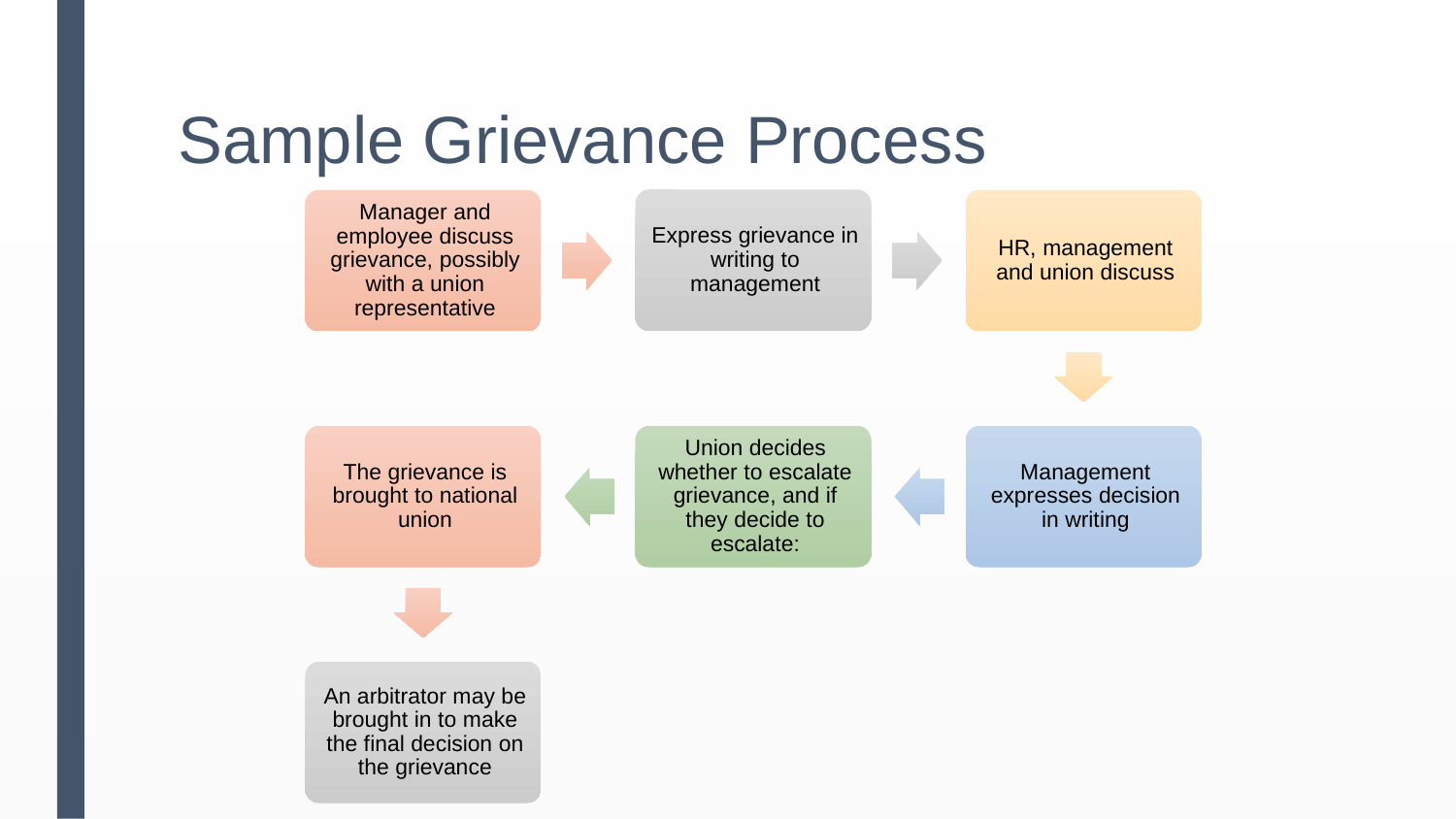

# Sample Grievance Process
Manager and employee discuss grievance, possibly with a union representative

Express grievance in writing to management

HR, management and union discuss

Management expresses decision in writing

Union decides whether to escalate grievance, and if they decide to escalate:

The grievance is brought to national union

An arbitrator may be brought in to make the final decision on the grievance